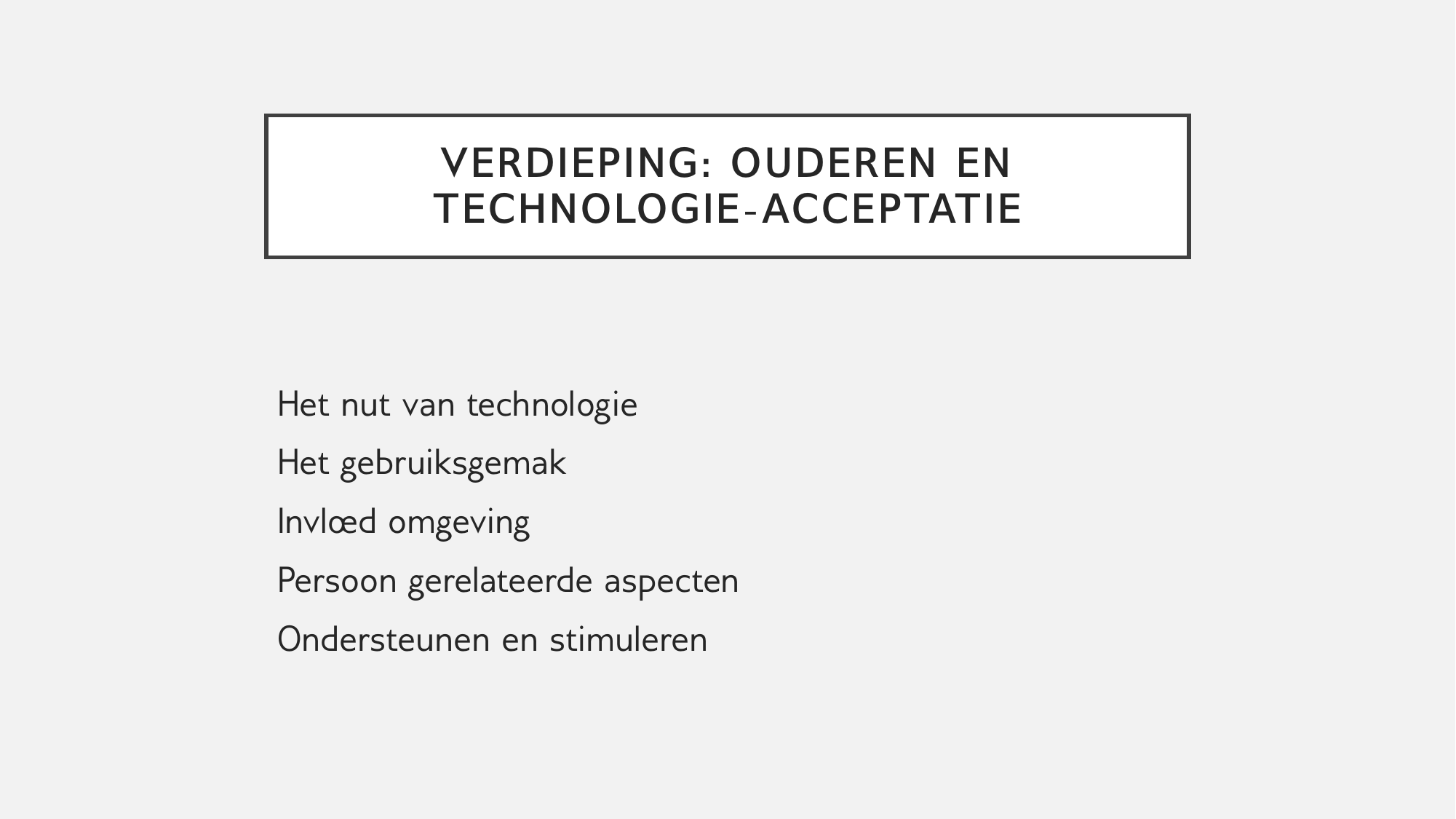

# Verdieping: Ouderen en technologie-acceptatie

Het nut van technologie
Het gebruiksgemak
Invloed omgeving
Persoon gerelateerde aspecten
Ondersteunen en stimuleren